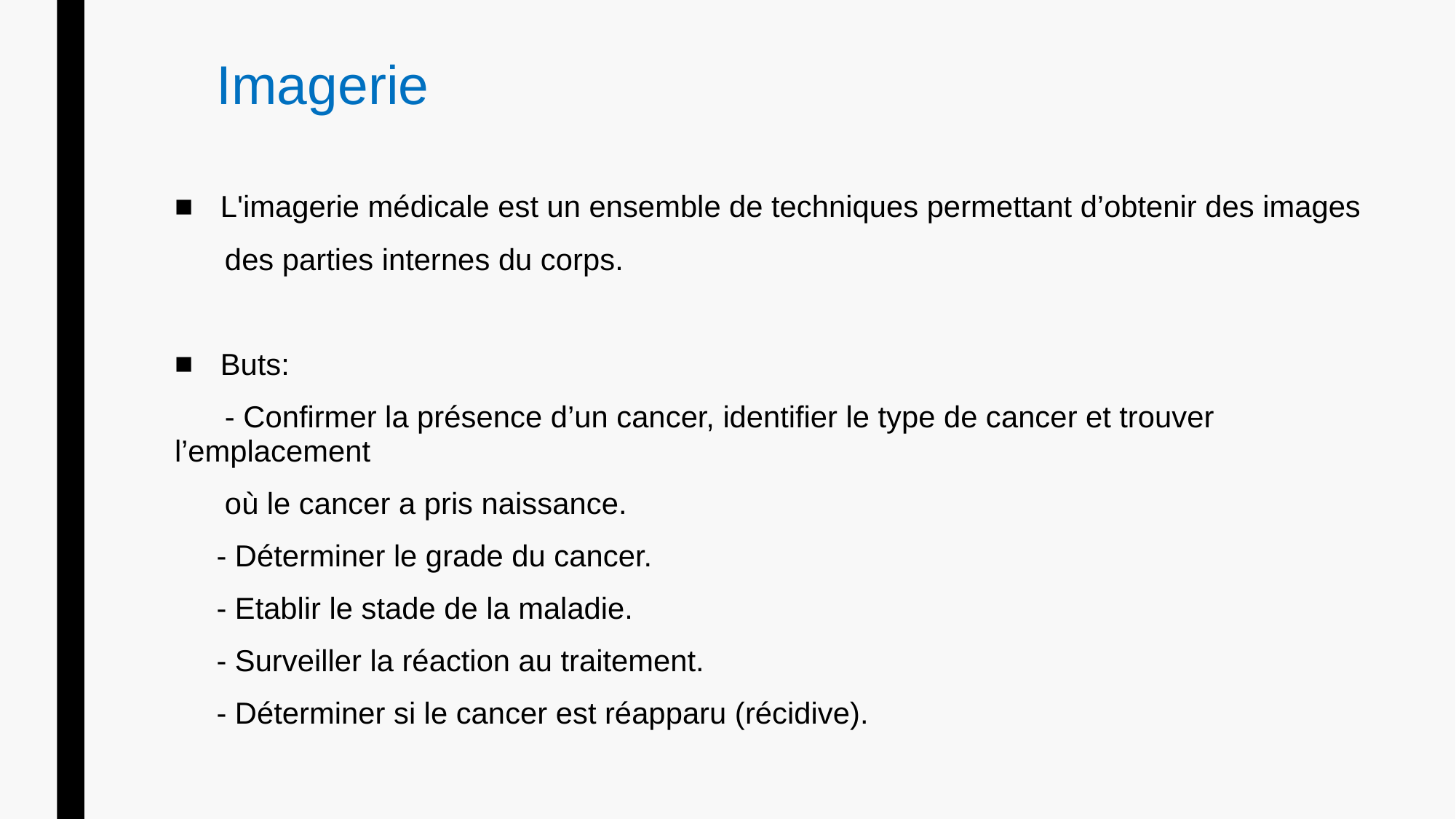

# Imagerie
L'imagerie médicale est un ensemble de techniques permettant d’obtenir des images
      des parties internes du corps.

Buts:
      - Confirmer la présence d’un cancer, identifier le type de cancer et trouver l’emplacement
      où le cancer a pris naissance.
     - Déterminer le grade du cancer.
     - Etablir le stade de la maladie.
     - Surveiller la réaction au traitement.
     - Déterminer si le cancer est réapparu (récidive).